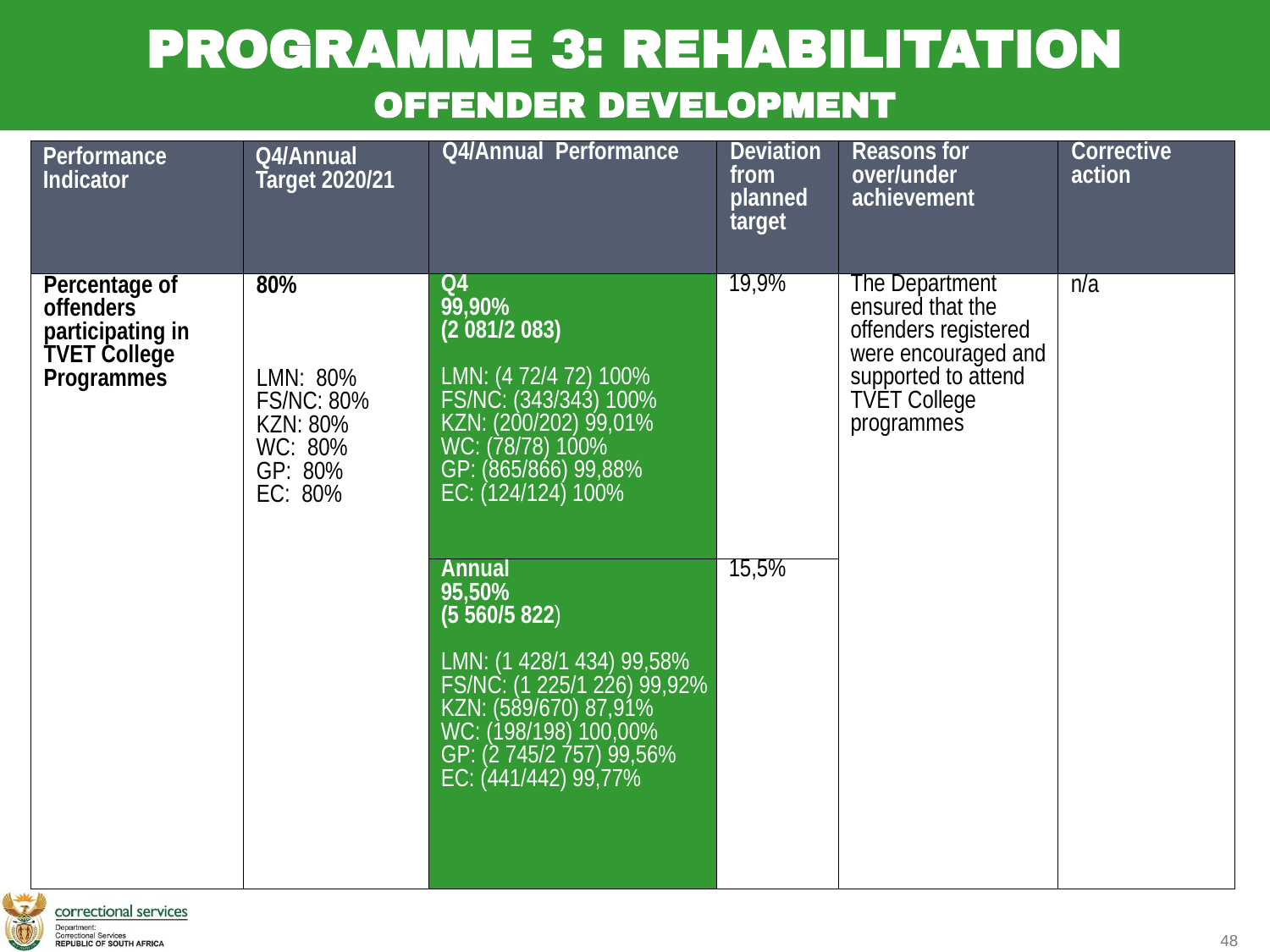

PROGRAMME 3: REHABILITATION
OFFENDER DEVELOPMENT
| Performance Indicator | Q4/Annual Target 2020/21 | Q4/Annual Performance | Deviation from planned target | Reasons for over/under achievement | Corrective action |
| --- | --- | --- | --- | --- | --- |
| Percentage of offenders participating in TVET College Programmes | 80% LMN: 80% FS/NC: 80% KZN: 80% WC: 80% GP: 80% EC: 80% | Q4 99,90% (2 081/2 083)   LMN: (4 72/4 72) 100% FS/NC: (343/343) 100% KZN: (200/202) 99,01% WC: (78/78) 100% GP: (865/866) 99,88% EC: (124/124) 100% | 19,9% | The Department ensured that the offenders registered were encouraged and supported to attend TVET College programmes | n/a |
|  |  | Annual 95,50% (5 560/5 822) LMN: (1 428/1 434) 99,58% FS/NC: (1 225/1 226) 99,92% KZN: (589/670) 87,91% WC: (198/198) 100,00% GP: (2 745/2 757) 99,56% EC: (441/442) 99,77% | 15,5% |  |  |